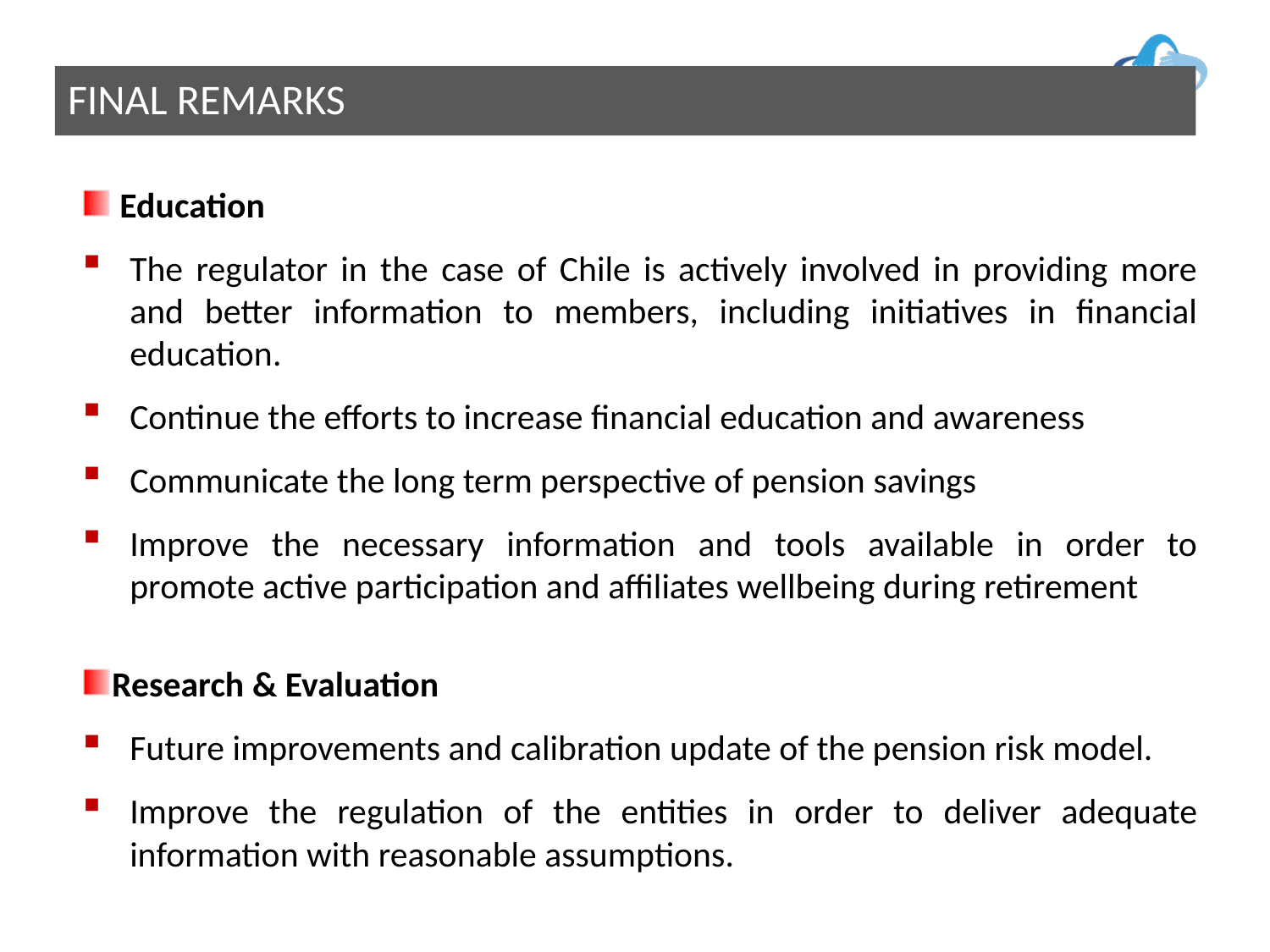

Final remarks
 Education
The regulator in the case of Chile is actively involved in providing more and better information to members, including initiatives in financial education.
Continue the efforts to increase financial education and awareness
Communicate the long term perspective of pension savings
Improve the necessary information and tools available in order to promote active participation and affiliates wellbeing during retirement

Research & Evaluation
Future improvements and calibration update of the pension risk model.
Improve the regulation of the entities in order to deliver adequate information with reasonable assumptions.